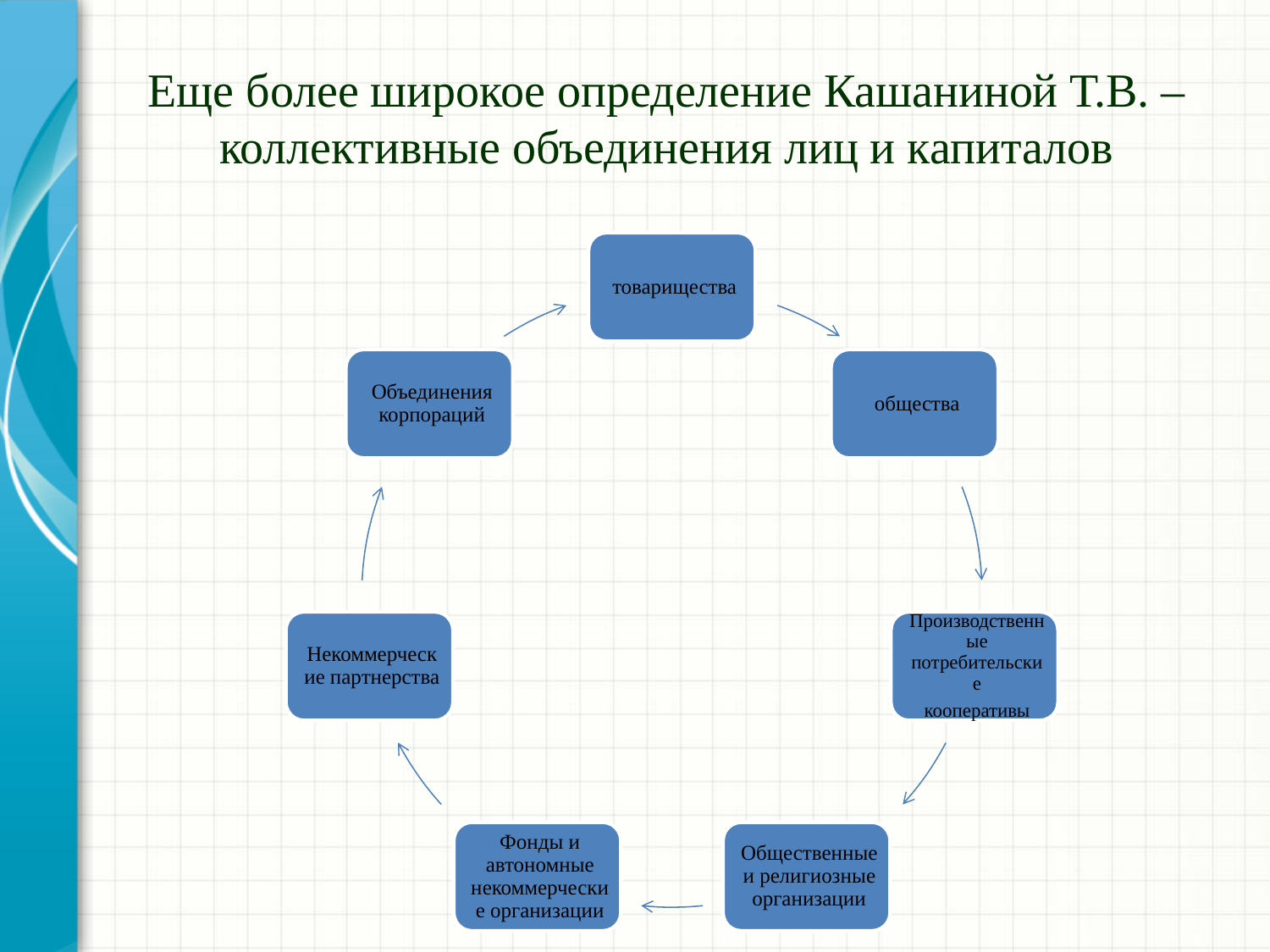

# Еще более широкое определение Кашаниной Т.В. – коллективные объединения лиц и капиталов
товарищества
общества
Производственные потребительские
кооперативы
Общественные и религиозные организации
Фонды и автономные некоммерческие организации
Некоммерческие партнерства
Объединения корпораций